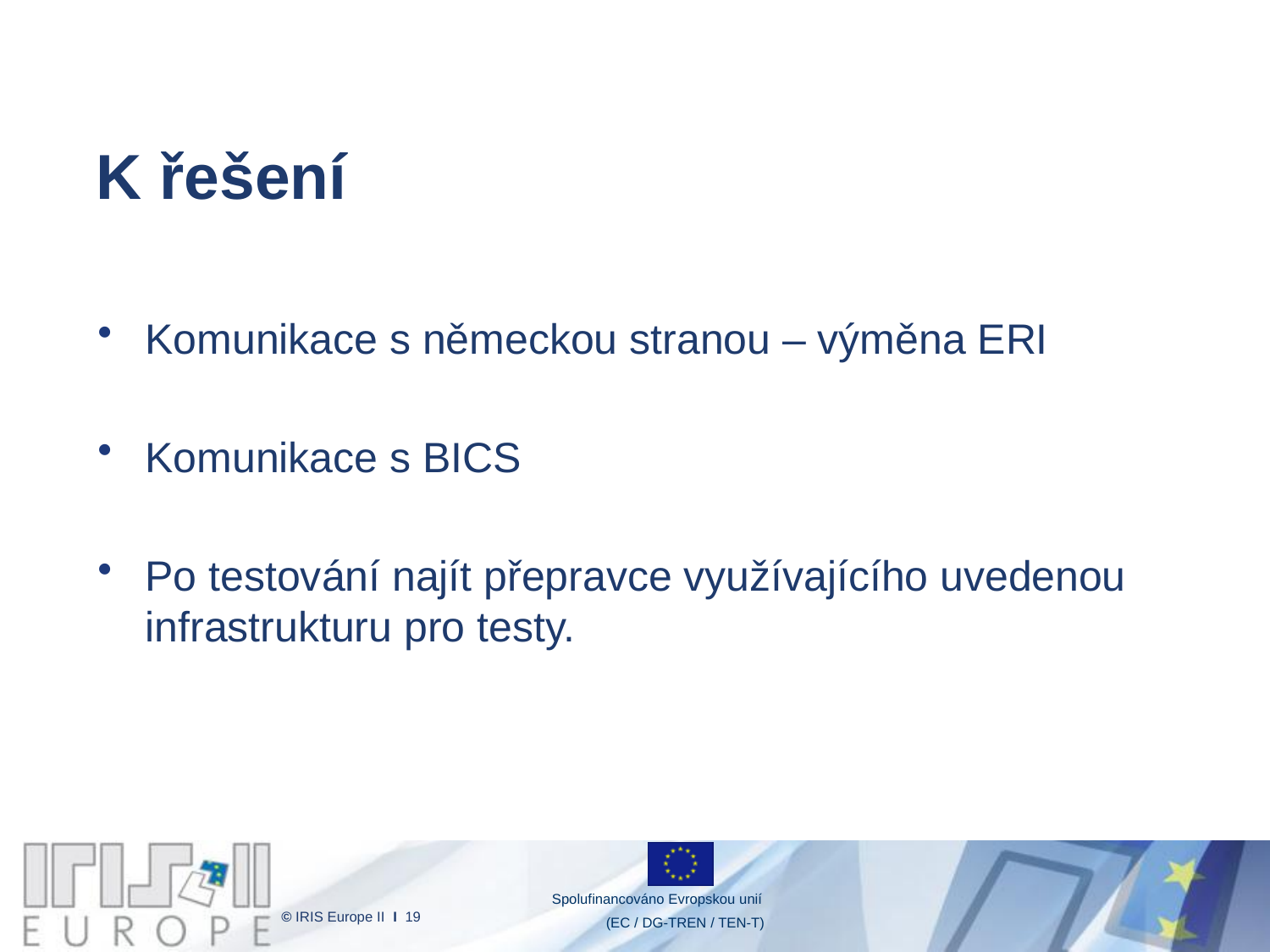

# K řešení

Komunikace s německou stranou – výměna ERI

Komunikace s BICS

Po testování najít přepravce využívajícího uvedenou infrastrukturu pro testy.